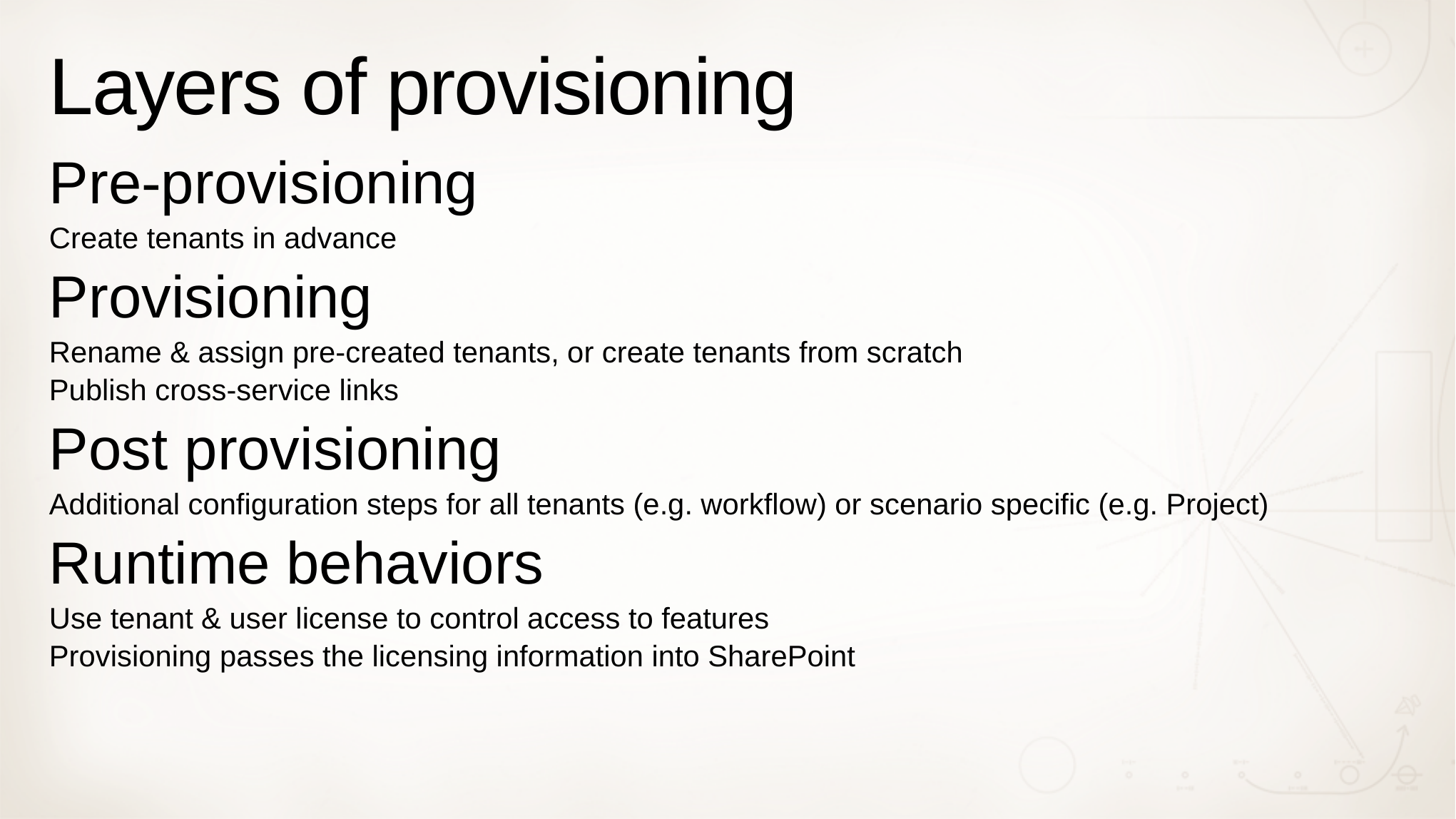

# Layers of provisioning
Pre-provisioning
Create tenants in advance
Provisioning
Rename & assign pre-created tenants, or create tenants from scratch
Publish cross-service links
Post provisioning
Additional configuration steps for all tenants (e.g. workflow) or scenario specific (e.g. Project)
Runtime behaviors
Use tenant & user license to control access to features
Provisioning passes the licensing information into SharePoint